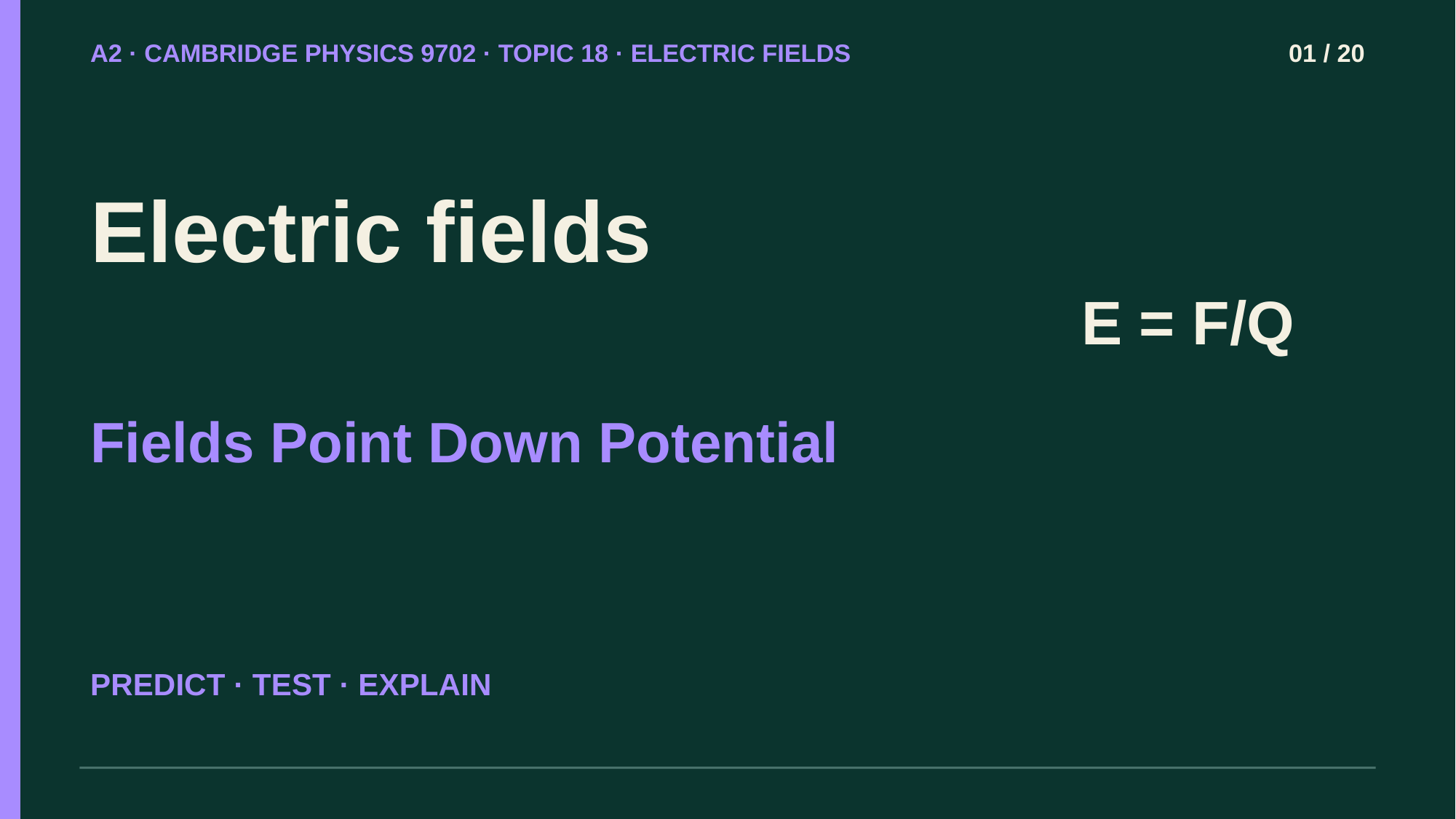

A2 · CAMBRIDGE PHYSICS 9702 · TOPIC 18 · ELECTRIC FIELDS
01 / 20
Electric fields
E = F/Q
Fields Point Down Potential
PREDICT · TEST · EXPLAIN